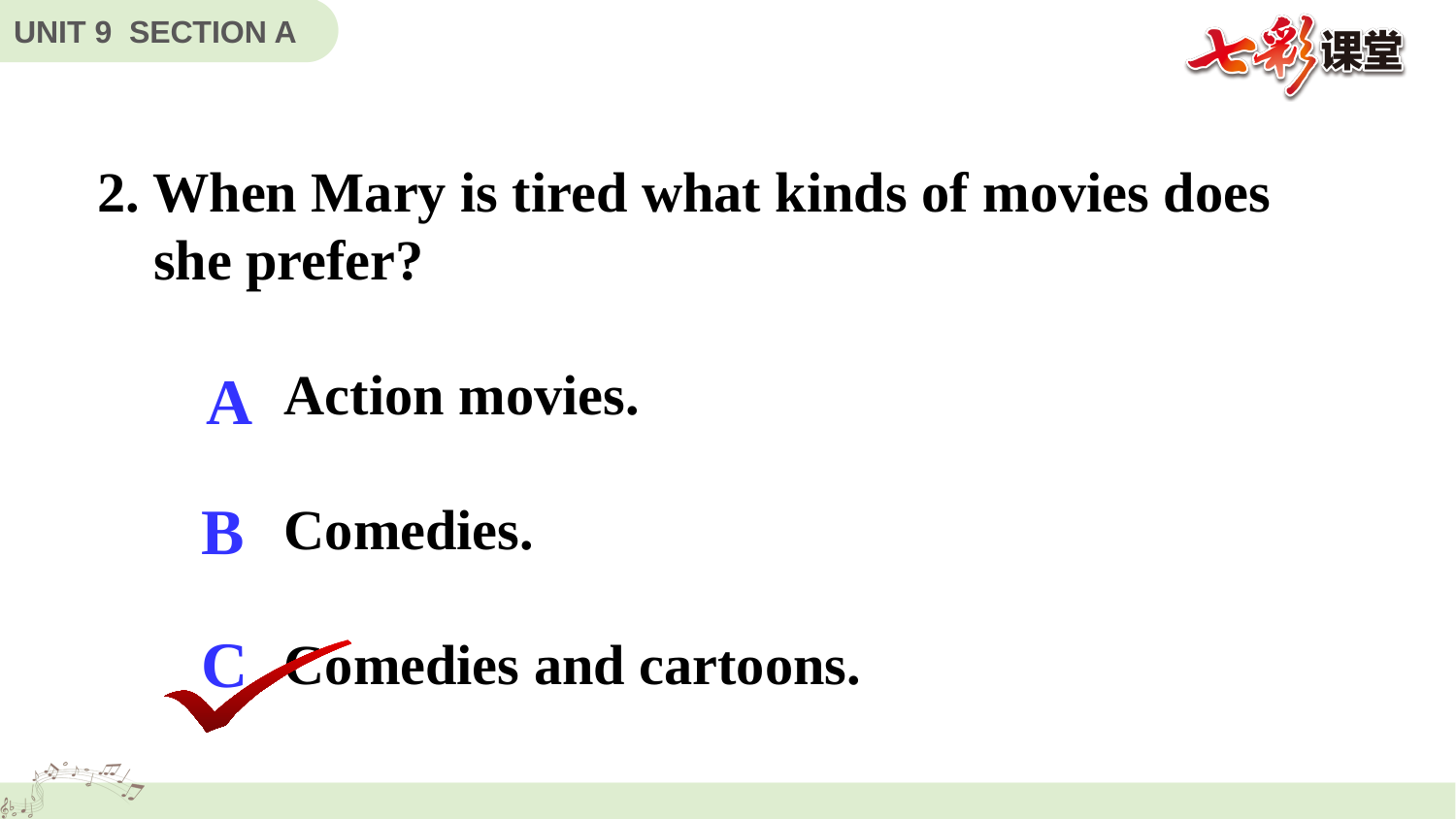

2. When Mary is tired what kinds of movies does
    she prefer?
Action movies.
A
B
Comedies.
C
Comedies and cartoons.